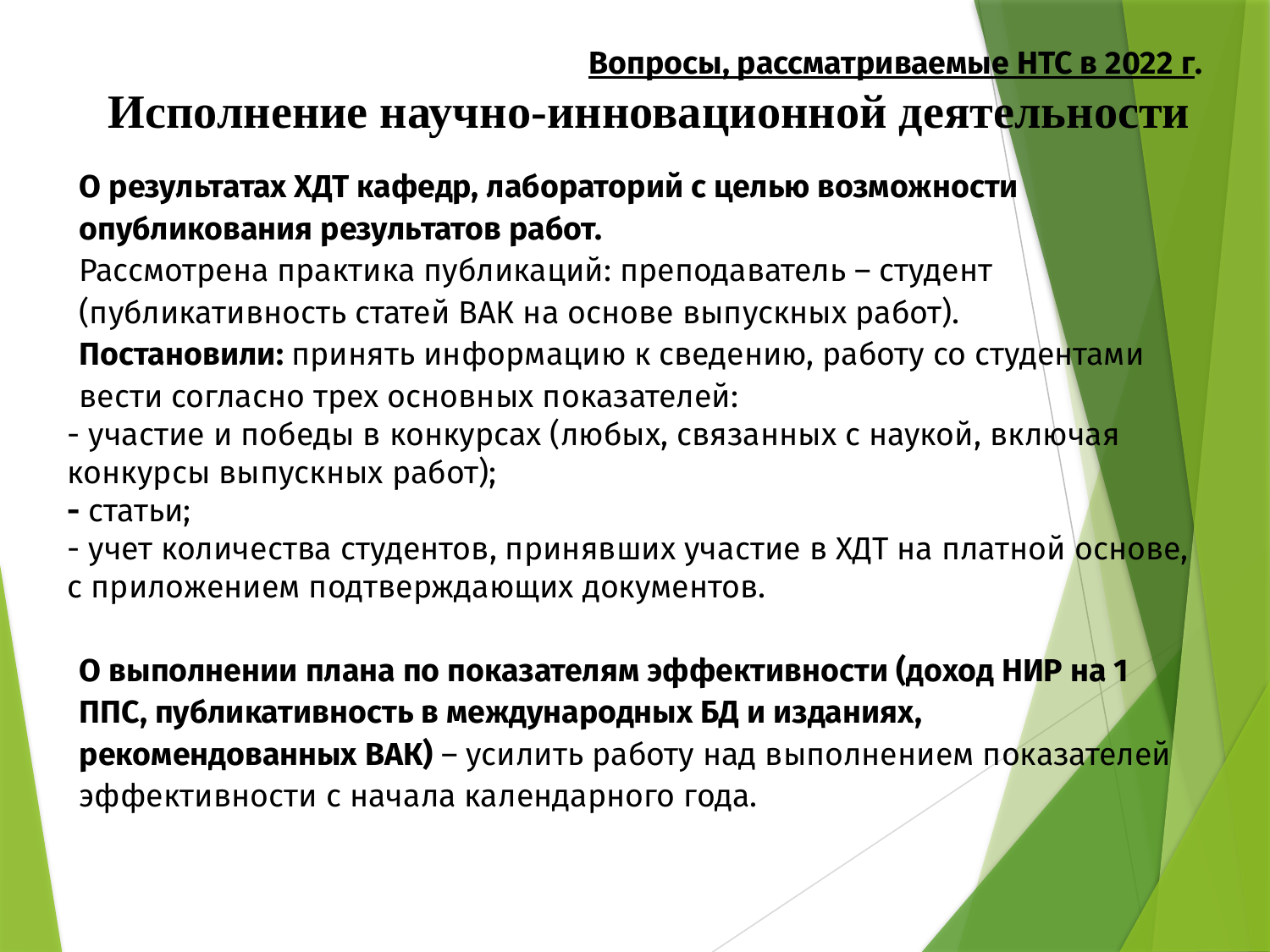

Вопросы, рассматриваемые НТС в 2022 г.
Исполнение научно-инновационной деятельности
О результатах ХДТ кафедр, лабораторий с целью возможности опубликования результатов работ.
Рассмотрена практика публикаций: преподаватель – студент (публикативность статей ВАК на основе выпускных работ).
Постановили: принять информацию к сведению, работу со студентами вести согласно трех основных показателей:
- участие и победы в конкурсах (любых, связанных с наукой, включая конкурсы выпускных работ);
- статьи;
- учет количества студентов, принявших участие в ХДТ на платной основе, с приложением подтверждающих документов.

О выполнении плана по показателям эффективности (доход НИР на 1 ППС, публикативность в международных БД и изданиях, рекомендованных ВАК) – усилить работу над выполнением показателей эффективности с начала календарного года.